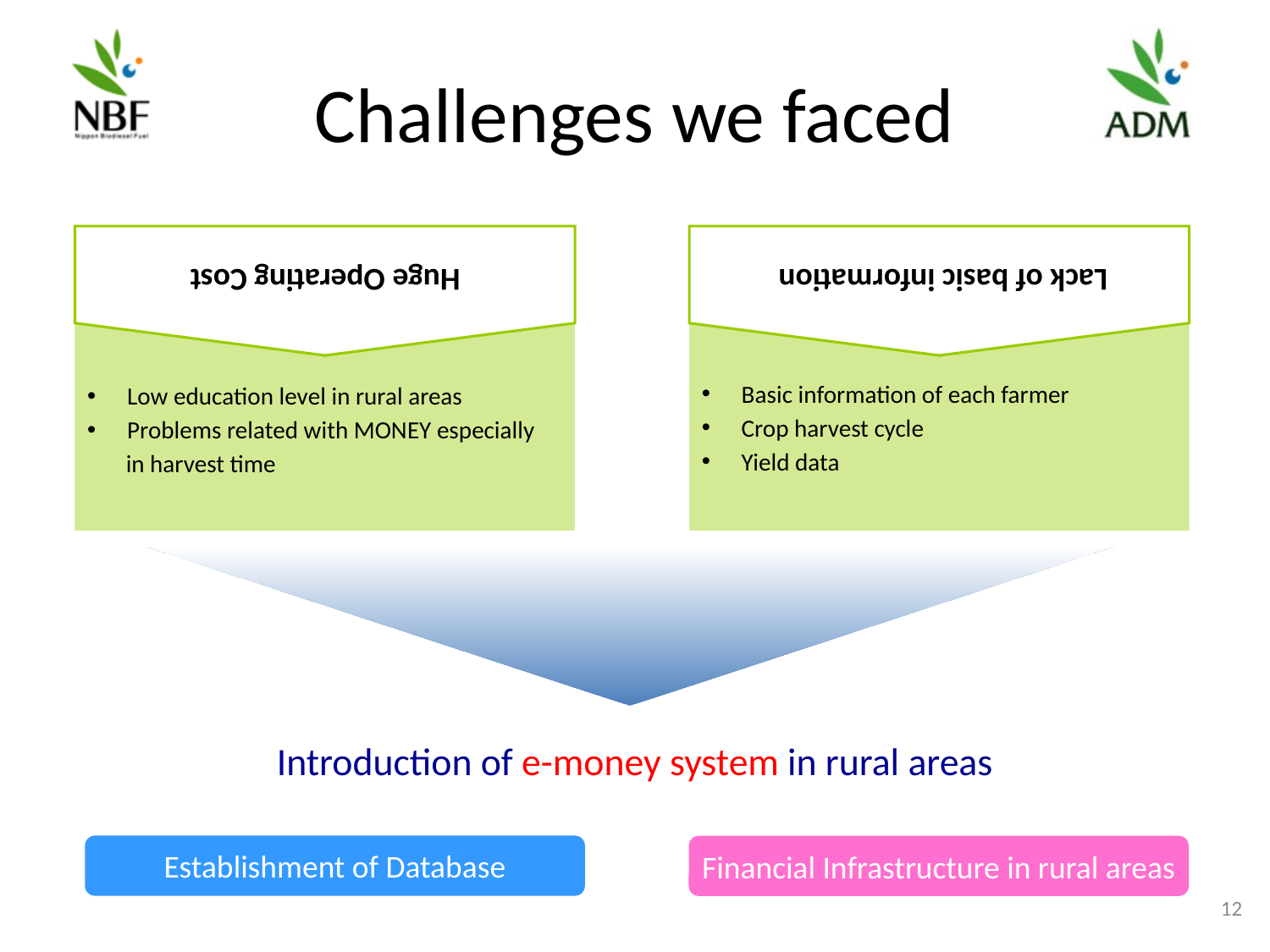

# Challenges we faced
Lack of basic information

Basic information of each farmer
Crop harvest cycle
Yield data

Huge Operating Cost
Low education level in rural areas
Problems related with MONEY especially
       in harvest time

Introduction of e-money system in rural areas
Establishment of Database
Financial Infrastructure in rural areas

12